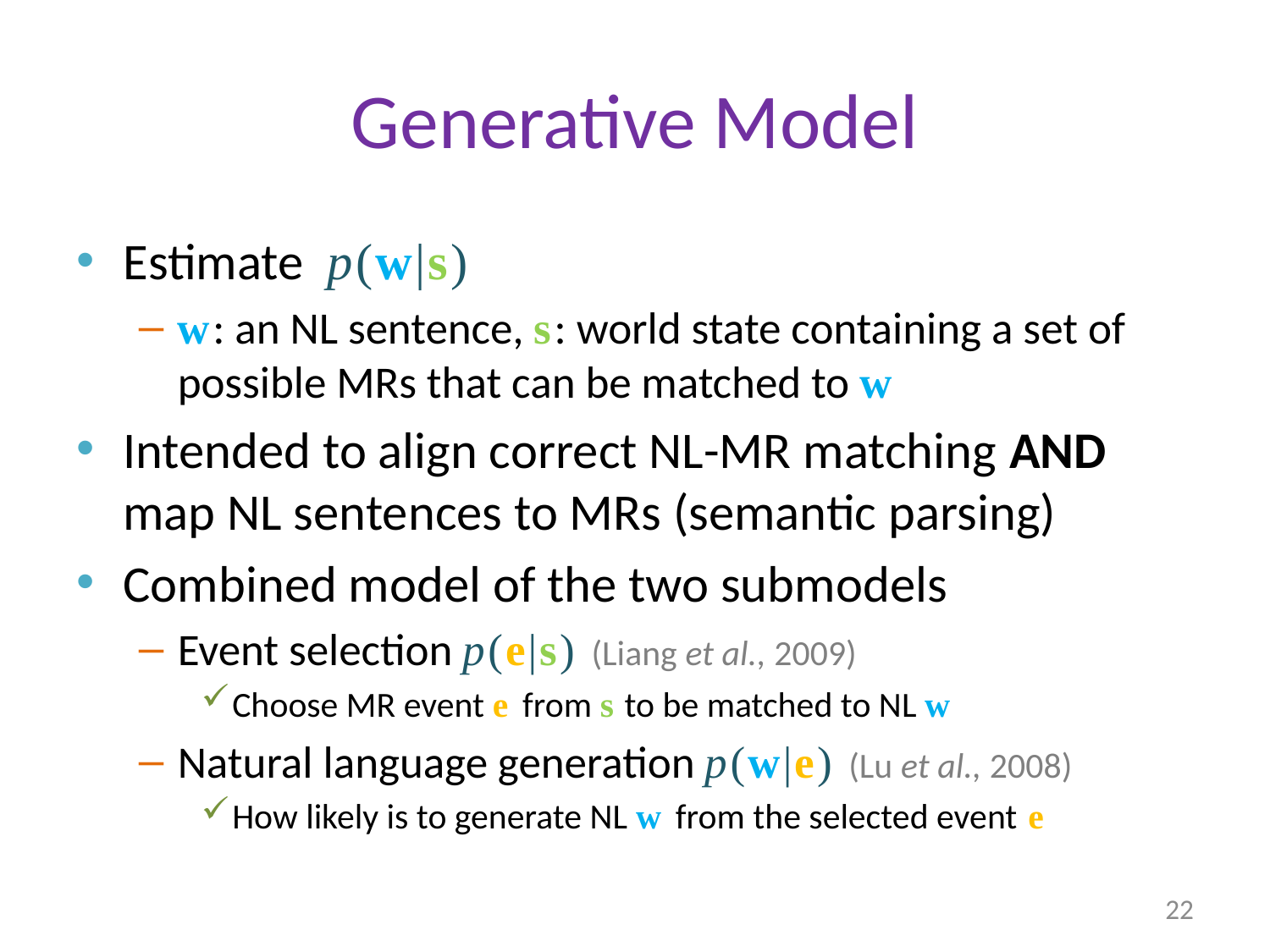

# Generative Model
Estimate  p(w|s)
w: an NL sentence, s: world state containing a set of possible MRs that can be matched to w
Intended to align correct NL-MR matching AND map NL sentences to MRs (semantic parsing)
Combined model of the two submodels
Event selection p(e|s) (Liang et al., 2009)
Choose MR event e from s to be matched to NL w
Natural language generation p(w|e) (Lu et al., 2008)
How likely is to generate NL w from the selected event e

22